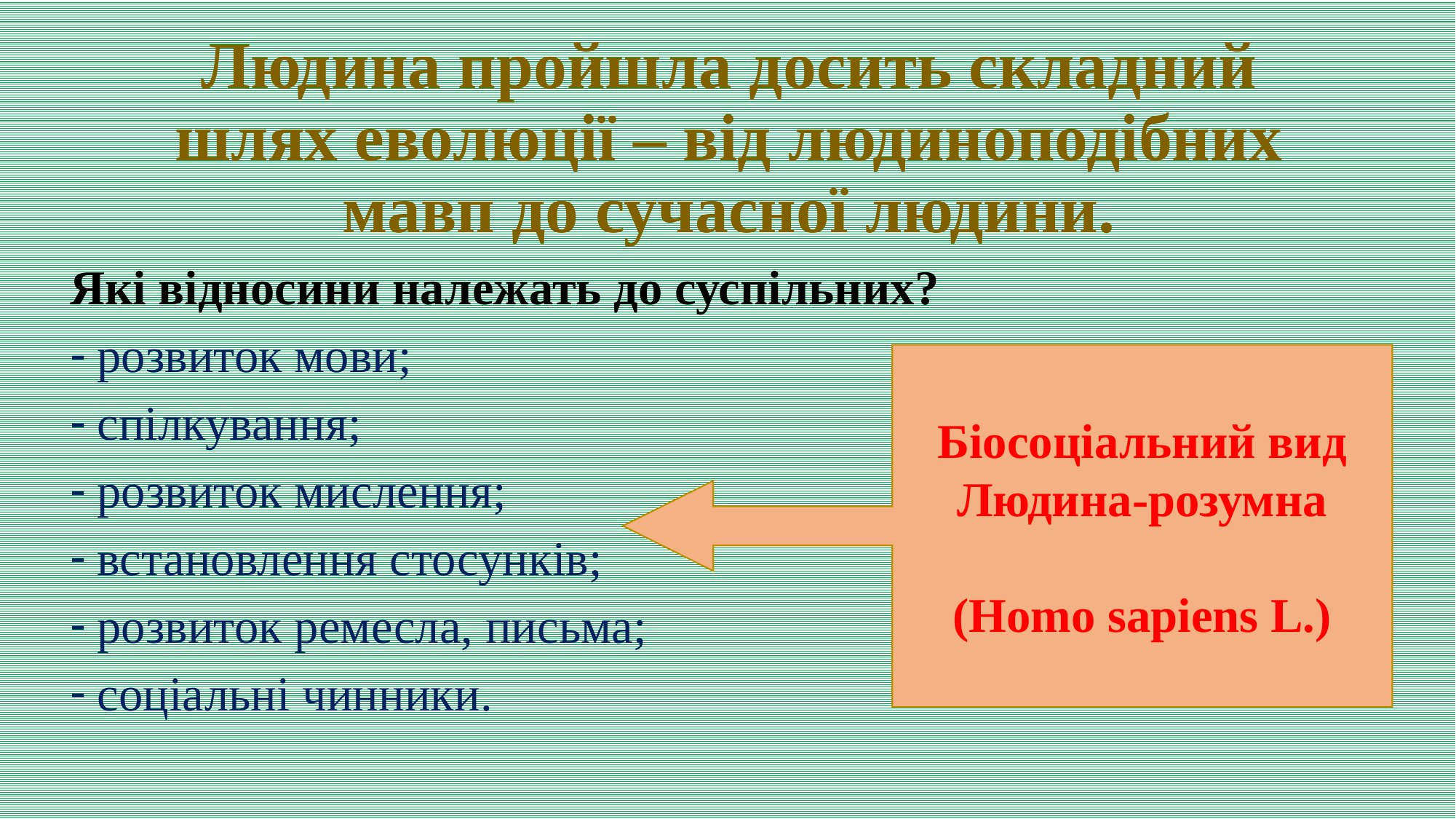

# Людина пройшла досить складний шлях еволюції – від людиноподібних мавп до сучасної людини.
Які відносини належать до суспільних?
розвиток мови;
спілкування;
розвиток мислення;
встановлення стосунків;
розвиток ремесла, письма;
соціальні чинники.
Біосоціальний вид Людина-розумна

(Homo sapiens L.)